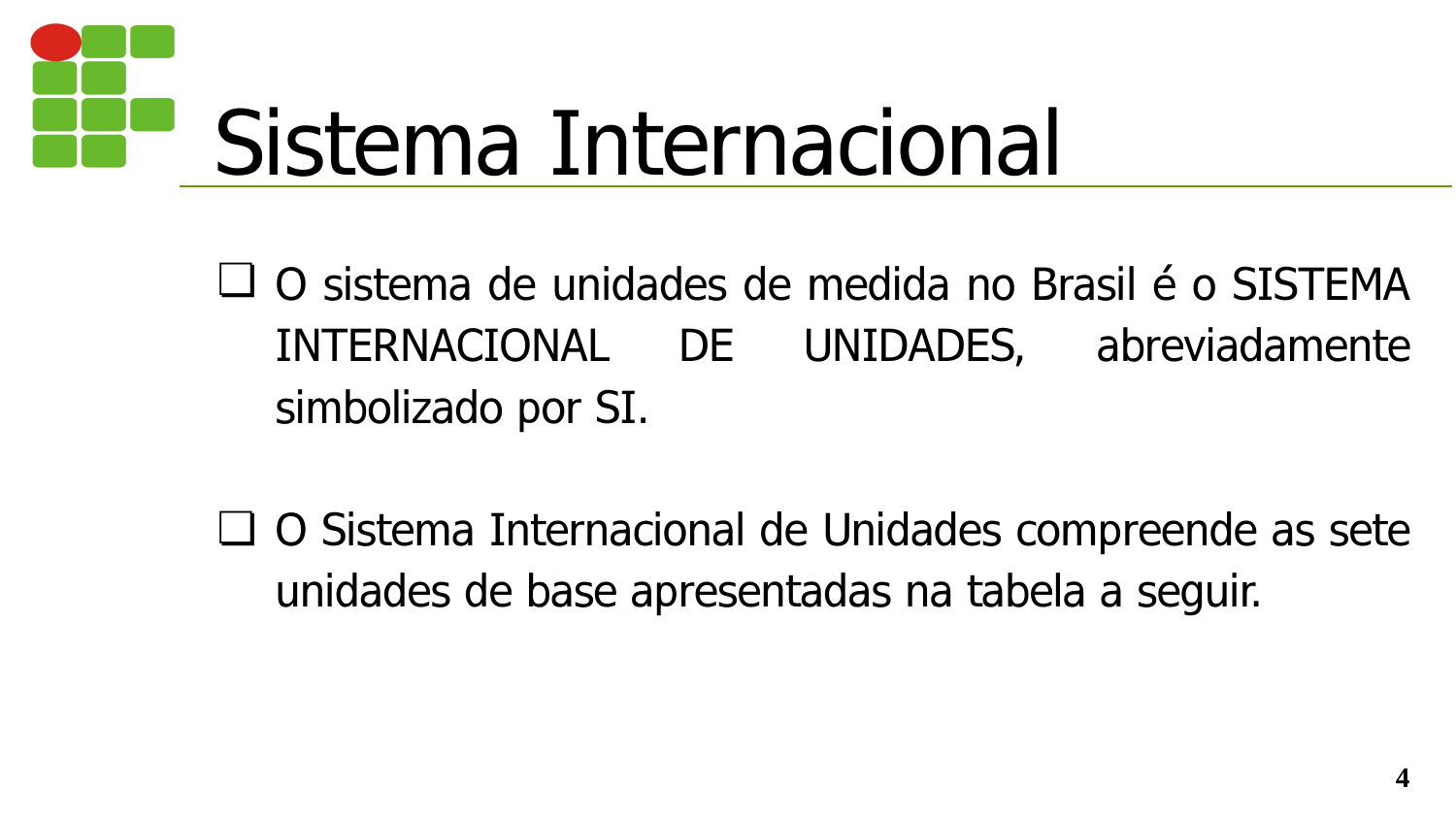

# Sistema Internacional
O sistema de unidades de medida no Brasil é o SISTEMA INTERNACIONAL DE UNIDADES, abreviadamente simbolizado por SI.

O Sistema Internacional de Unidades compreende as sete unidades de base apresentadas na tabela a seguir.

4